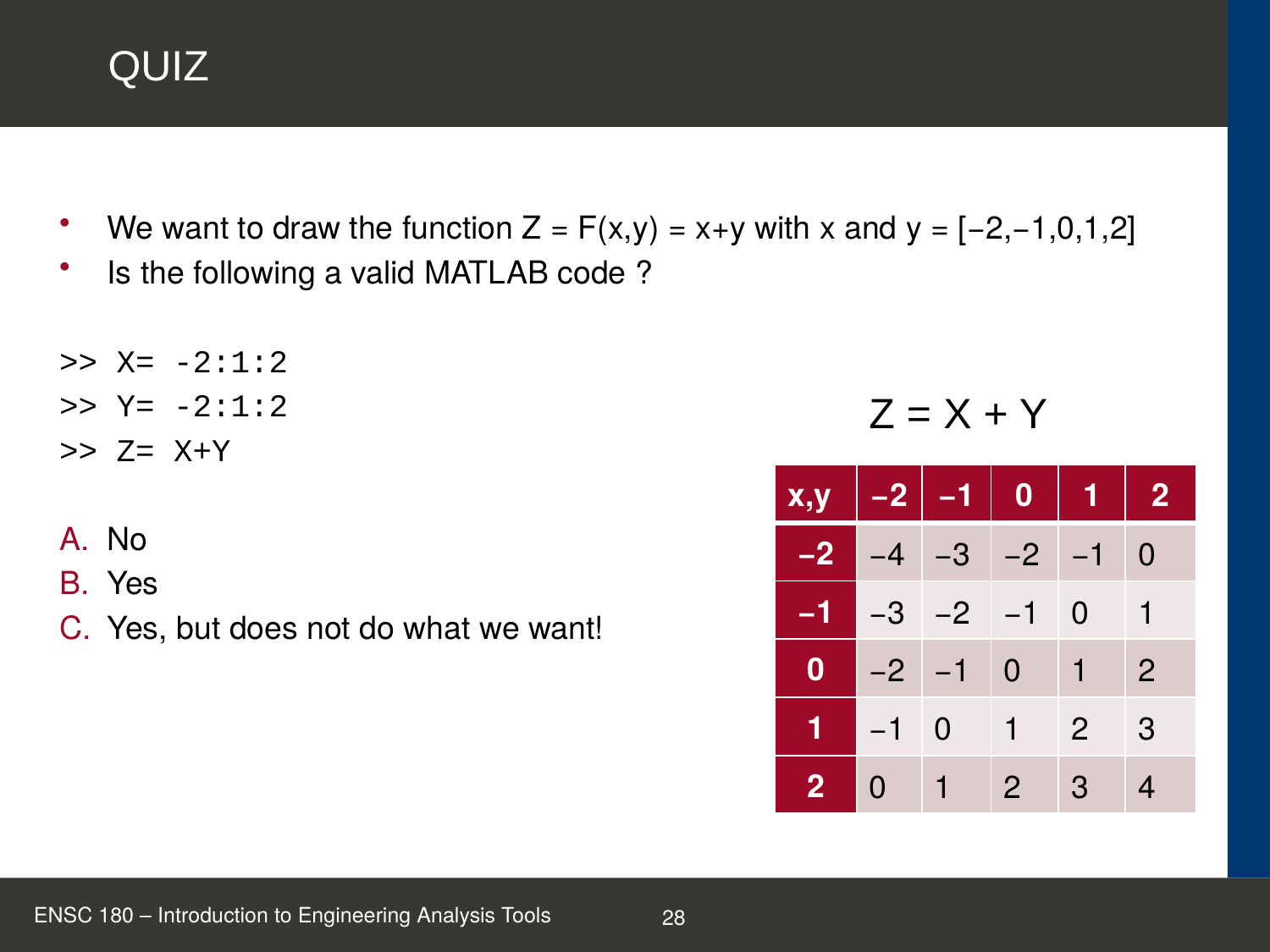

# QUIZ
We want to draw the function Z = F(x,y) = x+y with x and y = [−2,−1,0,1,2]
Is the following a valid MATLAB code ?

>> X= -2:1:2
>> Y= -2:1:2
>> Z= X+Y

No
Yes
Yes, but does not do what we want!
Z = X + Y
| x,y | −2 | −1 | 0 | 1 | 2 |
| --- | --- | --- | --- | --- | --- |
| −2 | −4 | −3 | −2 | −1 | 0 |
| −1 | −3 | −2 | −1 | 0 | 1 |
| 0 | −2 | −1 | 0 | 1 | 2 |
| 1 | −1 | 0 | 1 | 2 | 3 |
| 2 | 0 | 1 | 2 | 3 | 4 |
ENSC 180 – Introduction to Engineering Analysis Tools